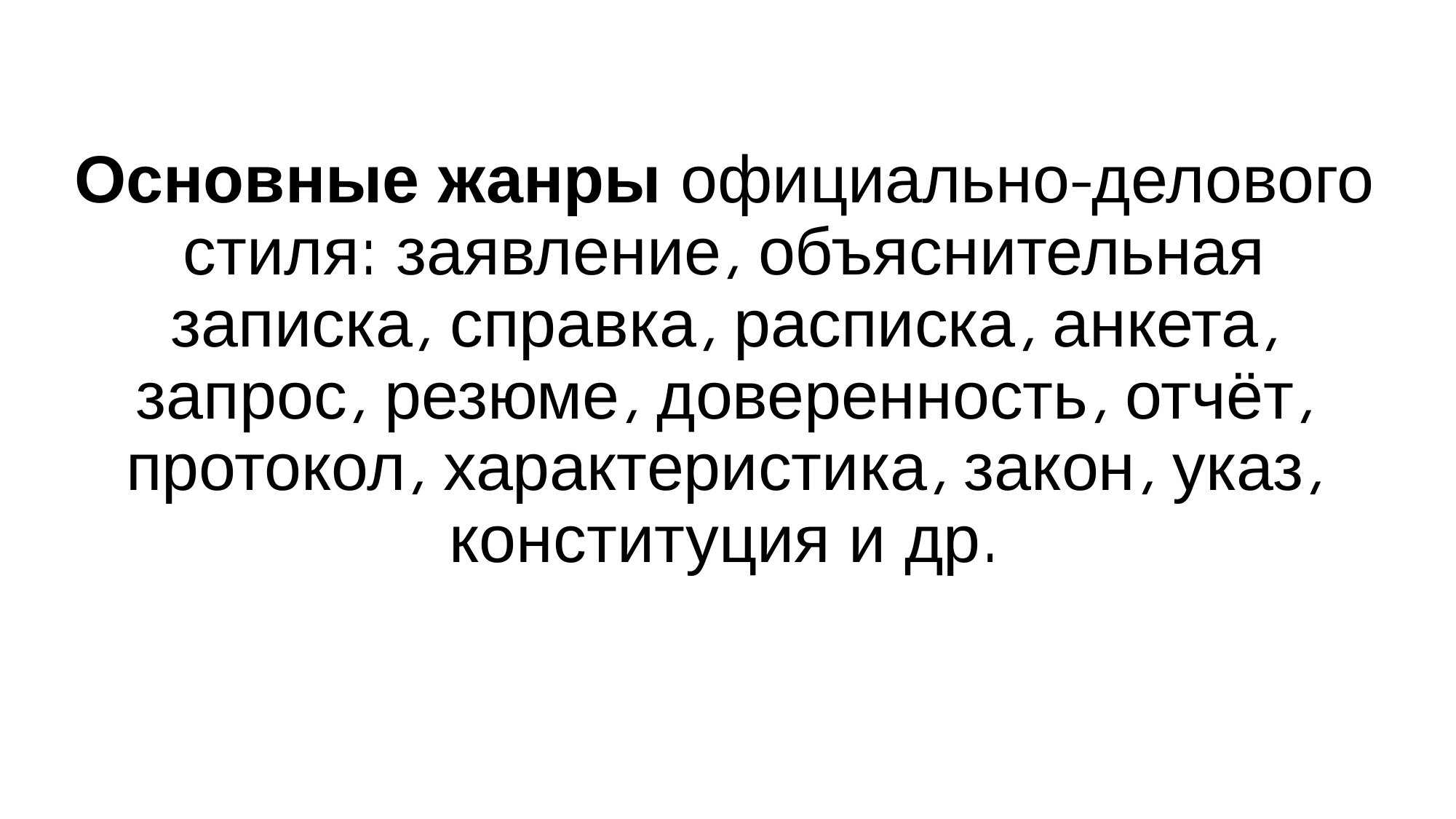

Основные жанры официально-делового стиля: заявление, объяснительная записка, справка, расписка, анкета, запрос, резюме, доверенность, отчёт, протокол, характеристика, закон, указ, конституция и др.